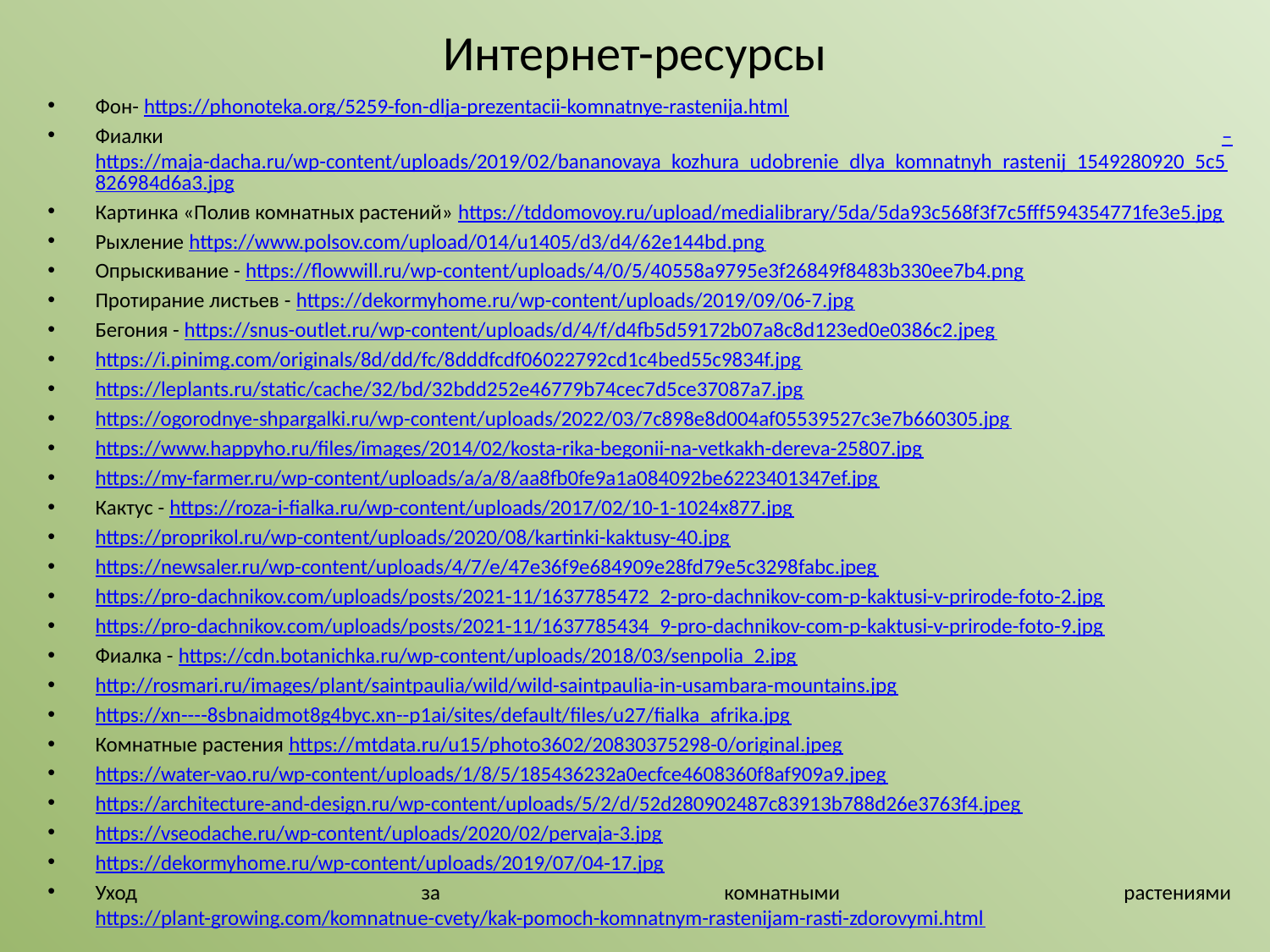

# Интернет-ресурсы
Фон- https://phonoteka.org/5259-fon-dlja-prezentacii-komnatnye-rastenija.html
Фиалки – https://maja-dacha.ru/wp-content/uploads/2019/02/bananovaya_kozhura_udobrenie_dlya_komnatnyh_rastenij_1549280920_5c5826984d6a3.jpg
Картинка «Полив комнатных растений» https://tddomovoy.ru/upload/medialibrary/5da/5da93c568f3f7c5fff594354771fe3e5.jpg
Рыхление https://www.polsov.com/upload/014/u1405/d3/d4/62e144bd.png
Опрыскивание - https://flowwill.ru/wp-content/uploads/4/0/5/40558a9795e3f26849f8483b330ee7b4.png
Протирание листьев - https://dekormyhome.ru/wp-content/uploads/2019/09/06-7.jpg
Бегония - https://snus-outlet.ru/wp-content/uploads/d/4/f/d4fb5d59172b07a8c8d123ed0e0386c2.jpeg
https://i.pinimg.com/originals/8d/dd/fc/8dddfcdf06022792cd1c4bed55c9834f.jpg
https://leplants.ru/static/cache/32/bd/32bdd252e46779b74cec7d5ce37087a7.jpg
https://ogorodnye-shpargalki.ru/wp-content/uploads/2022/03/7c898e8d004af05539527c3e7b660305.jpg
https://www.happyho.ru/files/images/2014/02/kosta-rika-begonii-na-vetkakh-dereva-25807.jpg
https://my-farmer.ru/wp-content/uploads/a/a/8/aa8fb0fe9a1a084092be6223401347ef.jpg
Кактус - https://roza-i-fialka.ru/wp-content/uploads/2017/02/10-1-1024x877.jpg
https://proprikol.ru/wp-content/uploads/2020/08/kartinki-kaktusy-40.jpg
https://newsaler.ru/wp-content/uploads/4/7/e/47e36f9e684909e28fd79e5c3298fabc.jpeg
https://pro-dachnikov.com/uploads/posts/2021-11/1637785472_2-pro-dachnikov-com-p-kaktusi-v-prirode-foto-2.jpg
https://pro-dachnikov.com/uploads/posts/2021-11/1637785434_9-pro-dachnikov-com-p-kaktusi-v-prirode-foto-9.jpg
Фиалка - https://cdn.botanichka.ru/wp-content/uploads/2018/03/senpolia_2.jpg
http://rosmari.ru/images/plant/saintpaulia/wild/wild-saintpaulia-in-usambara-mountains.jpg
https://xn----8sbnaidmot8g4byc.xn--p1ai/sites/default/files/u27/fialka_afrika.jpg
Комнатные растения https://mtdata.ru/u15/photo3602/20830375298-0/original.jpeg
https://water-vao.ru/wp-content/uploads/1/8/5/185436232a0ecfce4608360f8af909a9.jpeg
https://architecture-and-design.ru/wp-content/uploads/5/2/d/52d280902487c83913b788d26e3763f4.jpeg
https://vseodache.ru/wp-content/uploads/2020/02/pervaja-3.jpg
https://dekormyhome.ru/wp-content/uploads/2019/07/04-17.jpg
Уход за комнатными растениями https://plant-growing.com/komnatnue-cvety/kak-pomoch-komnatnym-rastenijam-rasti-zdorovymi.html